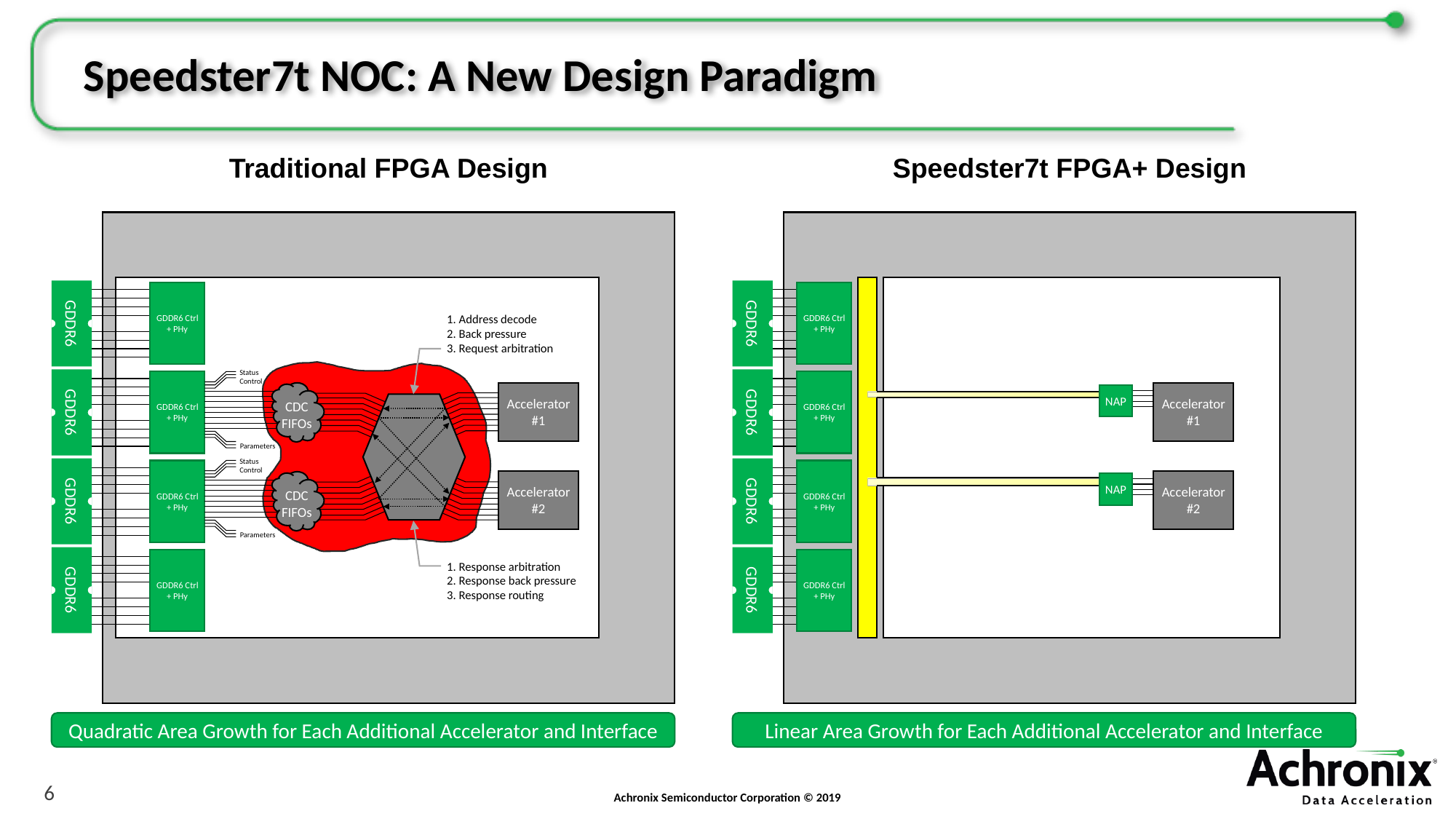

# Speedster7t NOC: A New Design Paradigm
Traditional FPGA Design
Speedster7t FPGA+ Design

GDDR6
GDDR6 Ctrl + PHy
GDDR6
GDDR6 Ctrl + PHy
Accelerator
#1
NAP

GDDR6
GDDR6 Ctrl + PHy
Accelerator
#2
NAP

GDDR6
GDDR6 Ctrl + PHy
Linear Area Growth for Each Additional Accelerator and Interface

GDDR6
GDDR6 Ctrl + PHy
1. Address decode
2. Back pressure
3. Request arbitration

Status
Control

GDDR6
GDDR6 Ctrl + PHy
Accelerator
#1
CDC FIFOs

Parameters
Status
Control

GDDR6
GDDR6 Ctrl + PHy

Accelerator
#2
CDC FIFOs

Parameters

GDDR6
GDDR6 Ctrl + PHy
1. Response arbitration
2. Response back pressure
3. Response routing
Quadratic Area Growth for Each Additional Accelerator and Interface
6